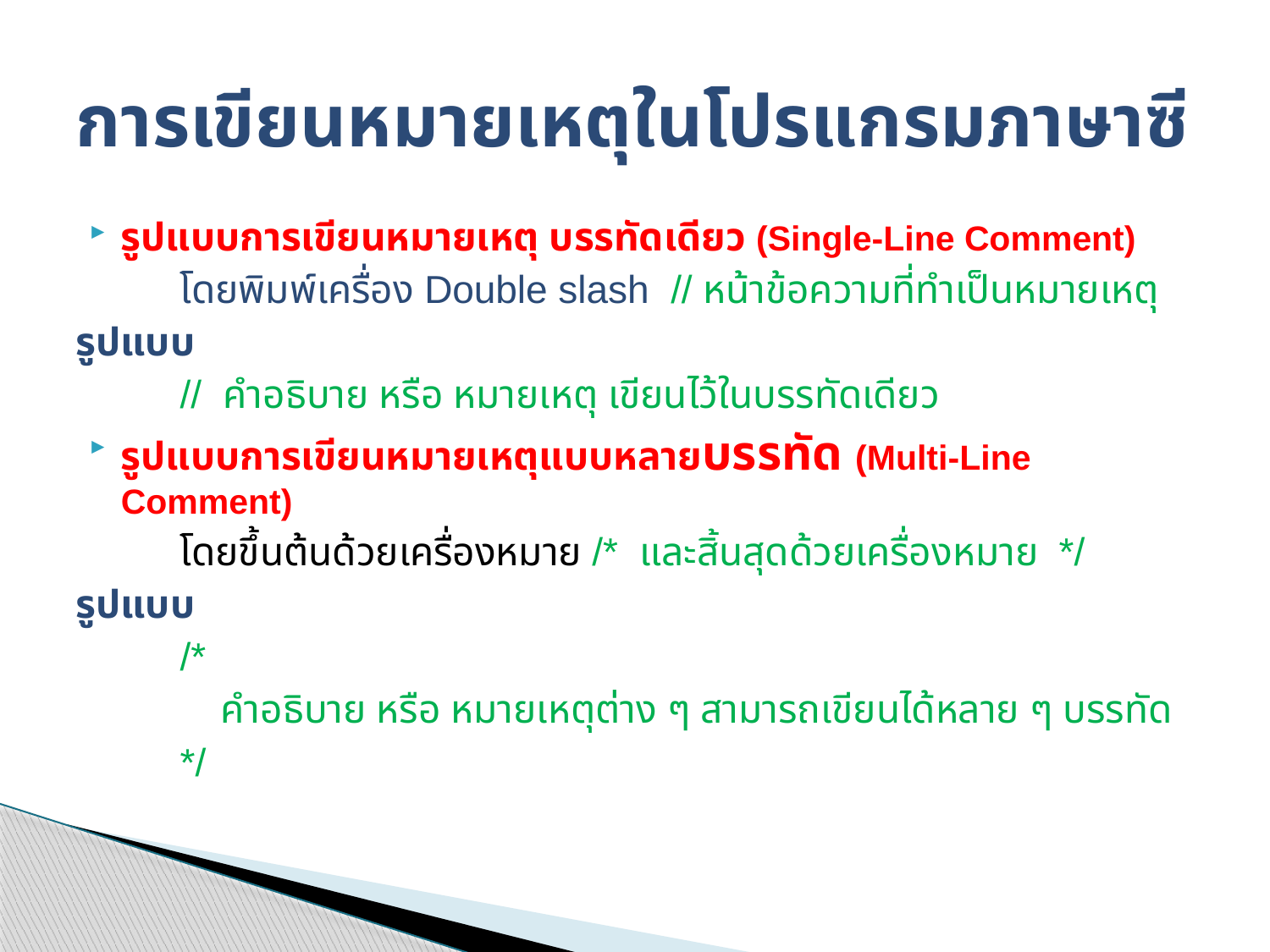

# การเขียนหมายเหตุในโปรแกรมภาษาซี
รูปแบบการเขียนหมายเหตุ บรรทัดเดียว (Single-Line Comment)
	โดยพิมพ์เครื่อง Double slash  // หน้าข้อความที่ทำเป็นหมายเหตุ
รูปแบบ
	//  คำอธิบาย หรือ หมายเหตุ เขียนไว้ในบรรทัดเดียว
รูปแบบการเขียนหมายเหตุแบบหลายบรรทัด (Multi-Line Comment)
	โดยขึ้นต้นด้วยเครื่องหมาย /*  และสิ้นสุดด้วยเครื่องหมาย  */
รูปแบบ
	/*
	    คำอธิบาย หรือ หมายเหตุต่าง ๆ สามารถเขียนได้หลาย ๆ บรรทัด
	*/